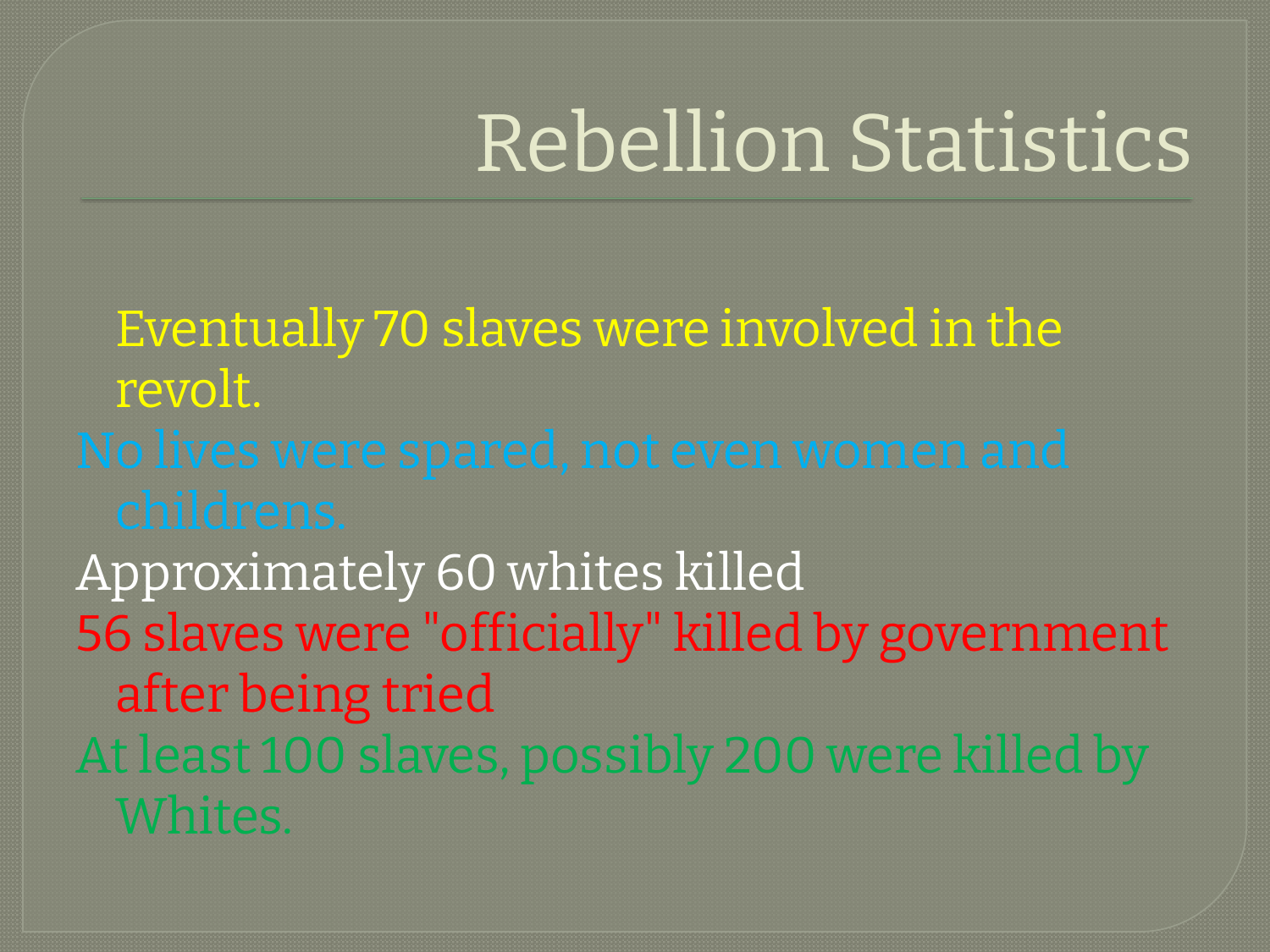

# Rebellion Statistics
Eventually 70 slaves were involved in the revolt.
No lives were spared, not even women and childrens.
Approximately 60 whites killed
56 slaves were "officially" killed by government after being tried
At least 100 slaves, possibly 200 were killed by Whites.